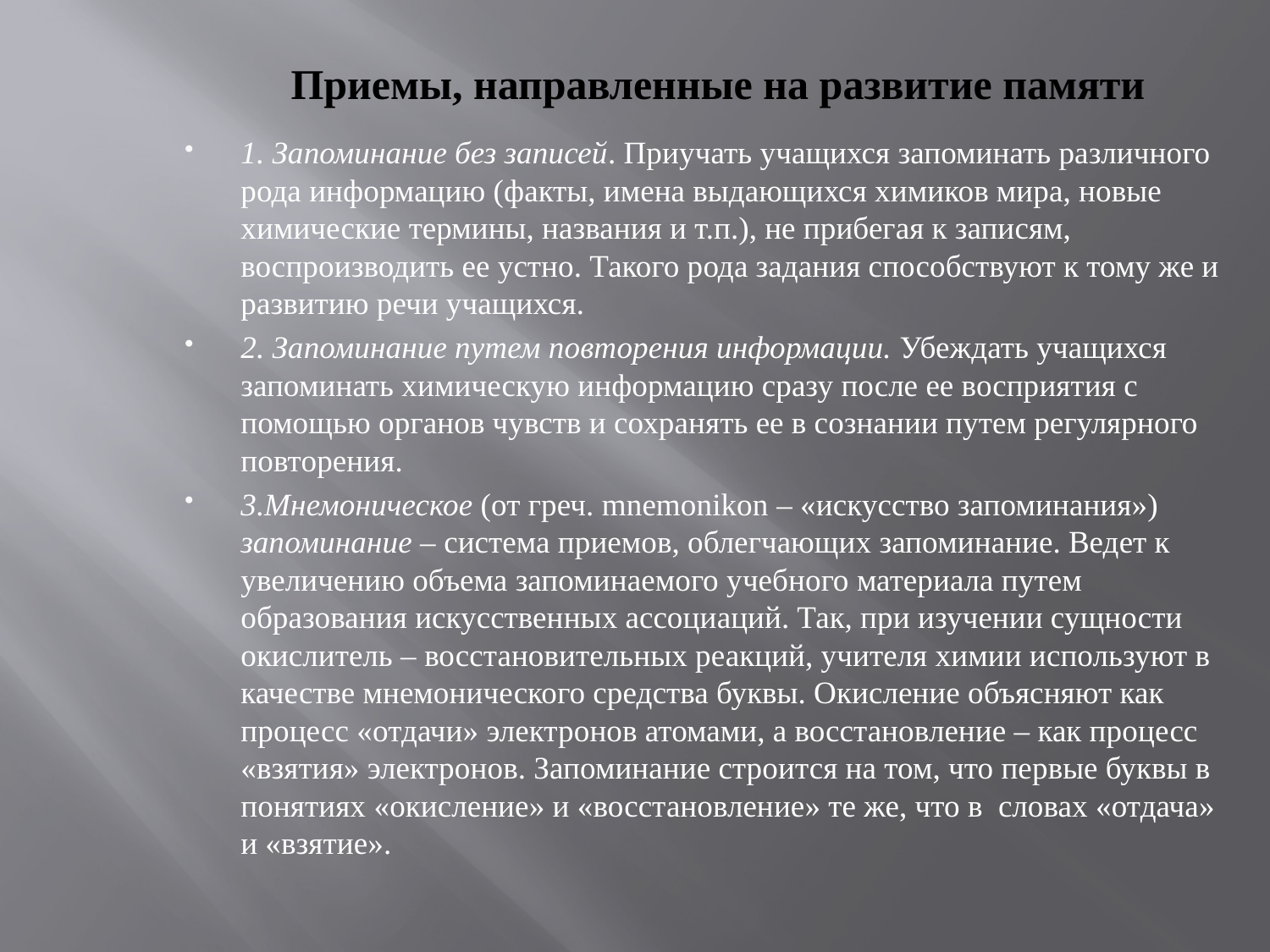

# Приемы, направленные на развитие памяти
1. Запоминание без записей. Приучать учащихся запоминать различного рода информацию (факты, имена выдающихся химиков мира, новые химические термины, названия и т.п.), не прибегая к записям, воспроизводить ее устно. Такого рода задания способствуют к тому же и развитию речи учащихся.
2. Запоминание путем повторения информации. Убеждать учащихся запоминать химическую информацию сразу после ее восприятия с помощью органов чувств и сохранять ее в сознании путем регулярного повторения.
3.Мнемоническое (от греч. mnemonikon – «искусство запоминания») запоминание – система приемов, облегчающих запоминание. Ведет к увеличению объема запоминаемого учебного материала путем образования искусственных ассоциаций. Так, при изучении сущности окислитель – восстановительных реакций, учителя химии используют в качестве мнемонического средства буквы. Окисление объясняют как процесс «отдачи» электронов атомами, а восстановление – как процесс «взятия» электронов. Запоминание строится на том, что первые буквы в понятиях «окисление» и «восстановление» те же, что в  словах «отдача» и «взятие».